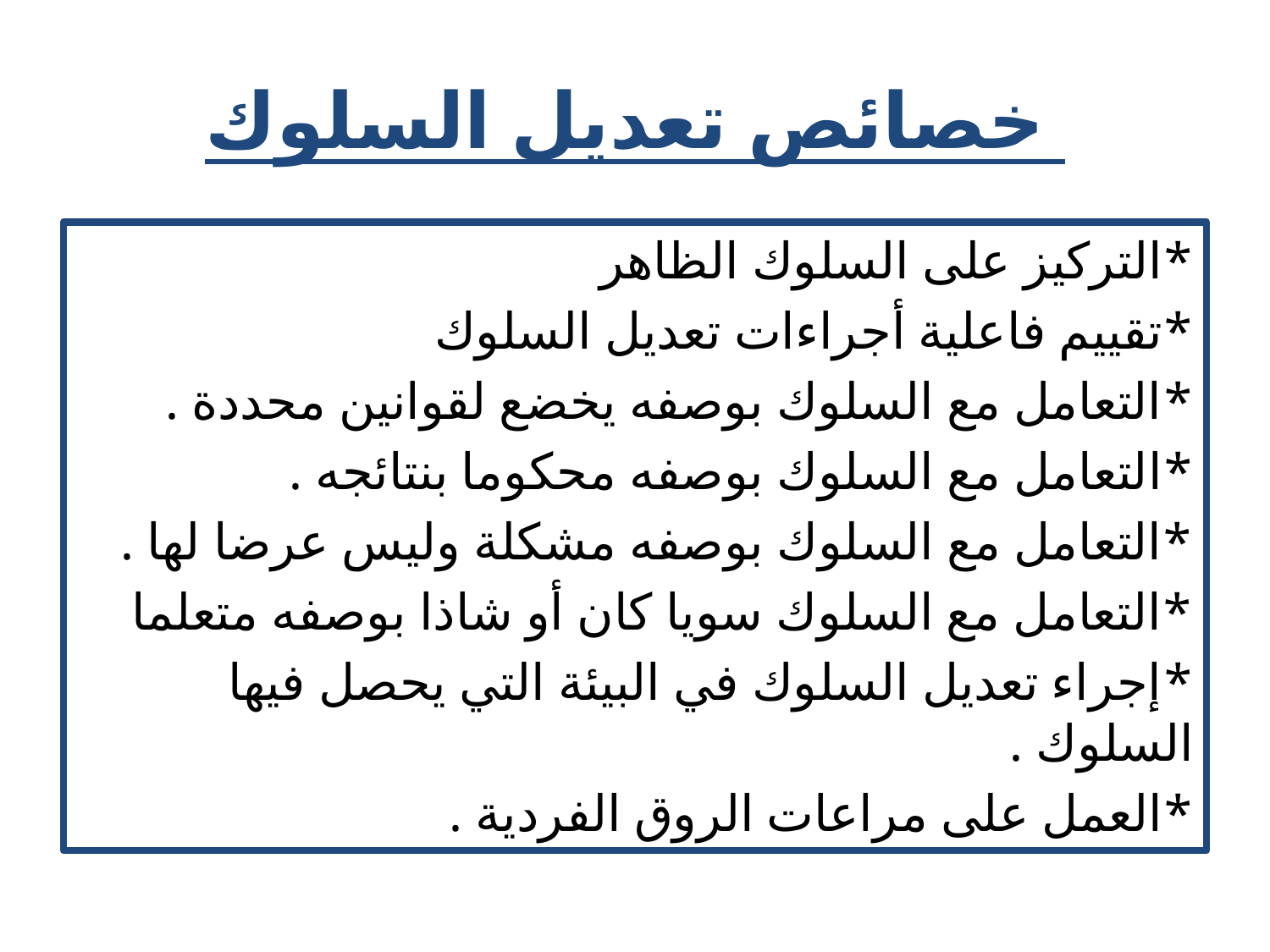

# خصائص تعديل السلوك
*التركيز على السلوك الظاهر
*تقييم فاعلية أجراءات تعديل السلوك
*التعامل مع السلوك بوصفه يخضع لقوانين محددة .
*التعامل مع السلوك بوصفه محكوما بنتائجه .
*التعامل مع السلوك بوصفه مشكلة وليس عرضا لها .
*التعامل مع السلوك سويا كان أو شاذا بوصفه متعلما
*إجراء تعديل السلوك في البيئة التي يحصل فيها السلوك .
*العمل على مراعات الروق الفردية .